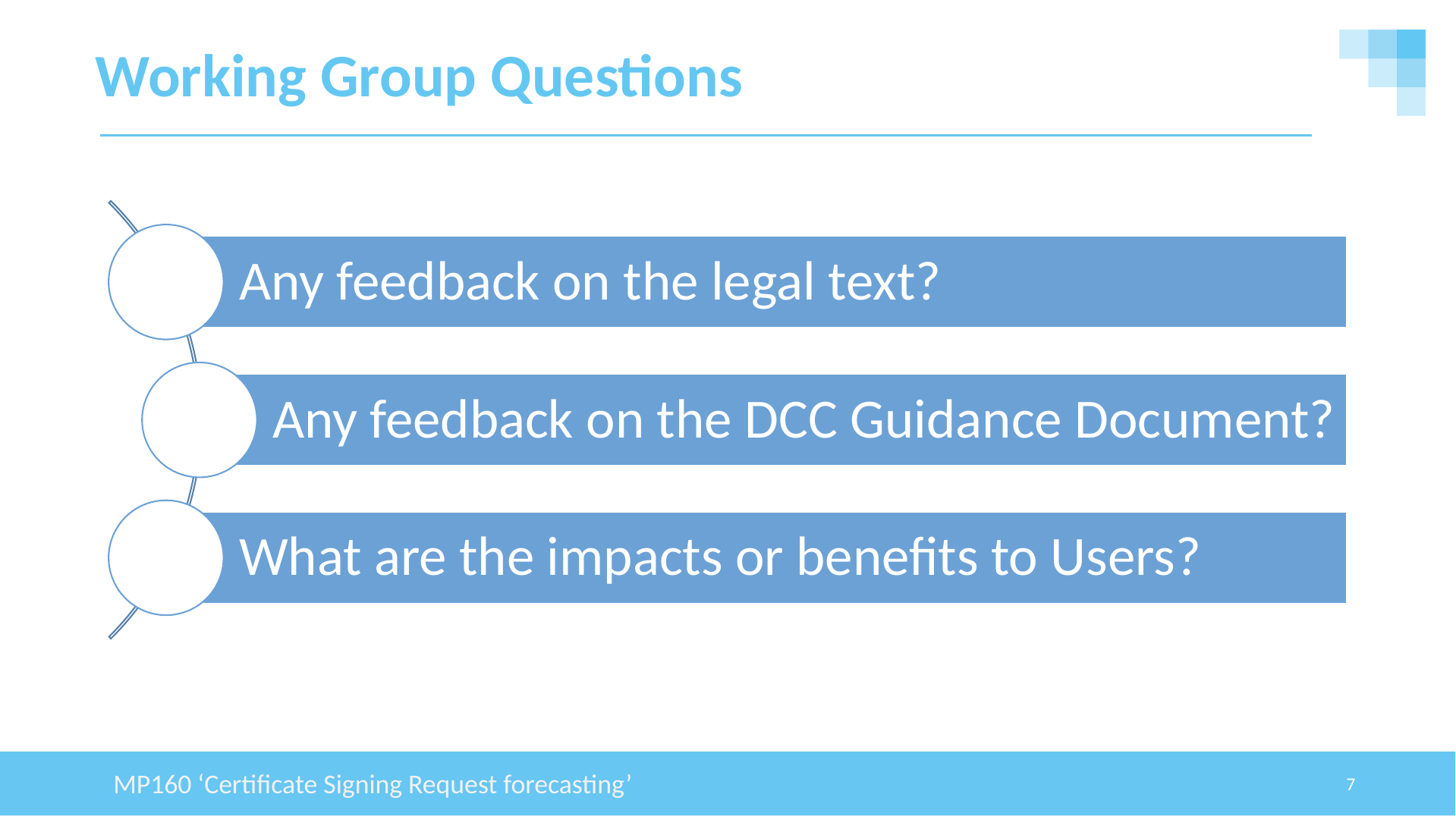

# Working Group Questions
Any feedback on the legal text?
Any feedback on the DCC Guidance Document?
What are the impacts or benefits to Users?
MP160 ‘Certificate Signing Request forecasting’
7